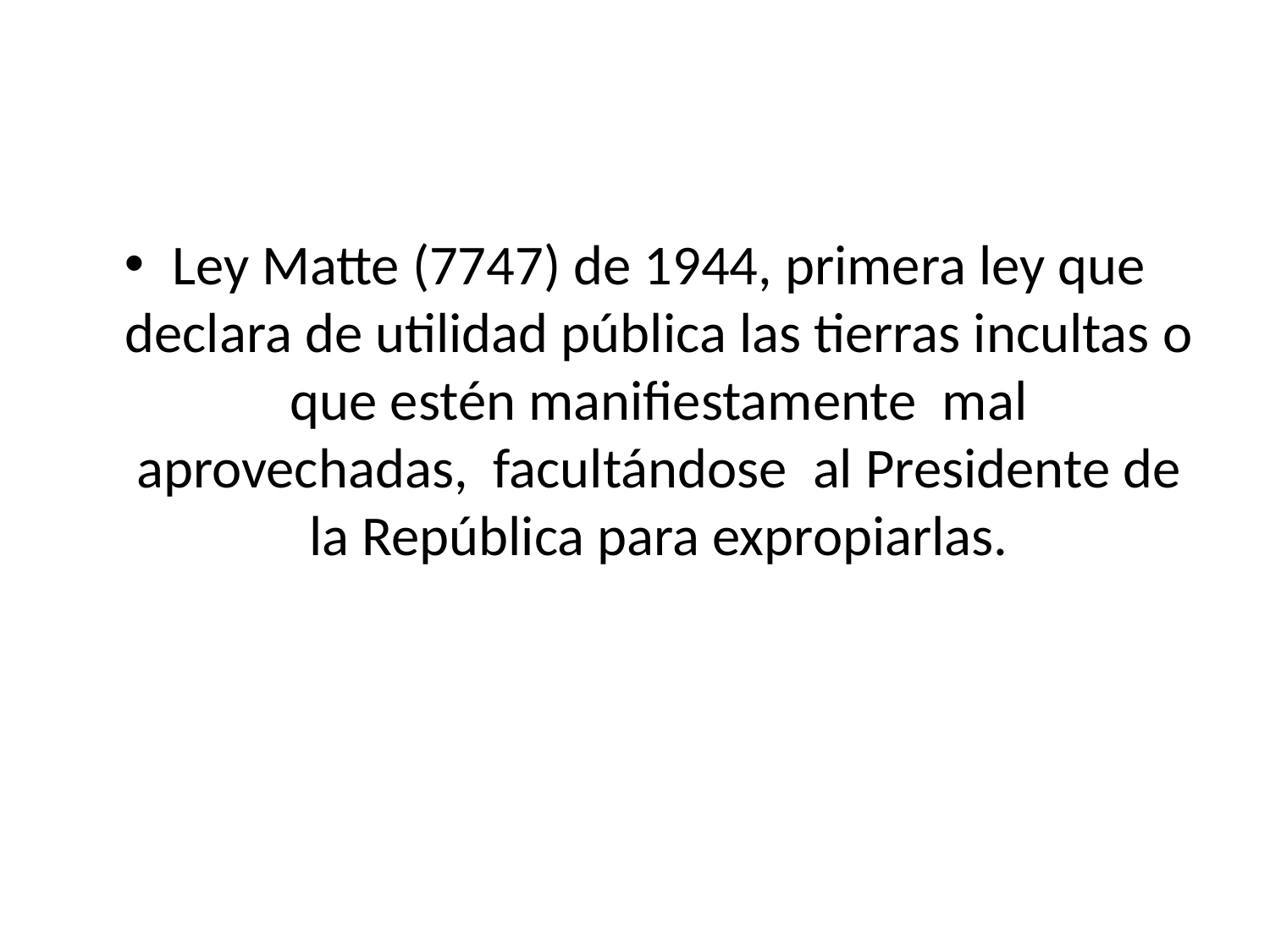

Ley Matte (7747) de 1944, primera ley que declara de utilidad pública las tierras incultas o que estén manifiestamente  mal aprovechadas,  facultándose  al Presidente de la República para expropiarlas.